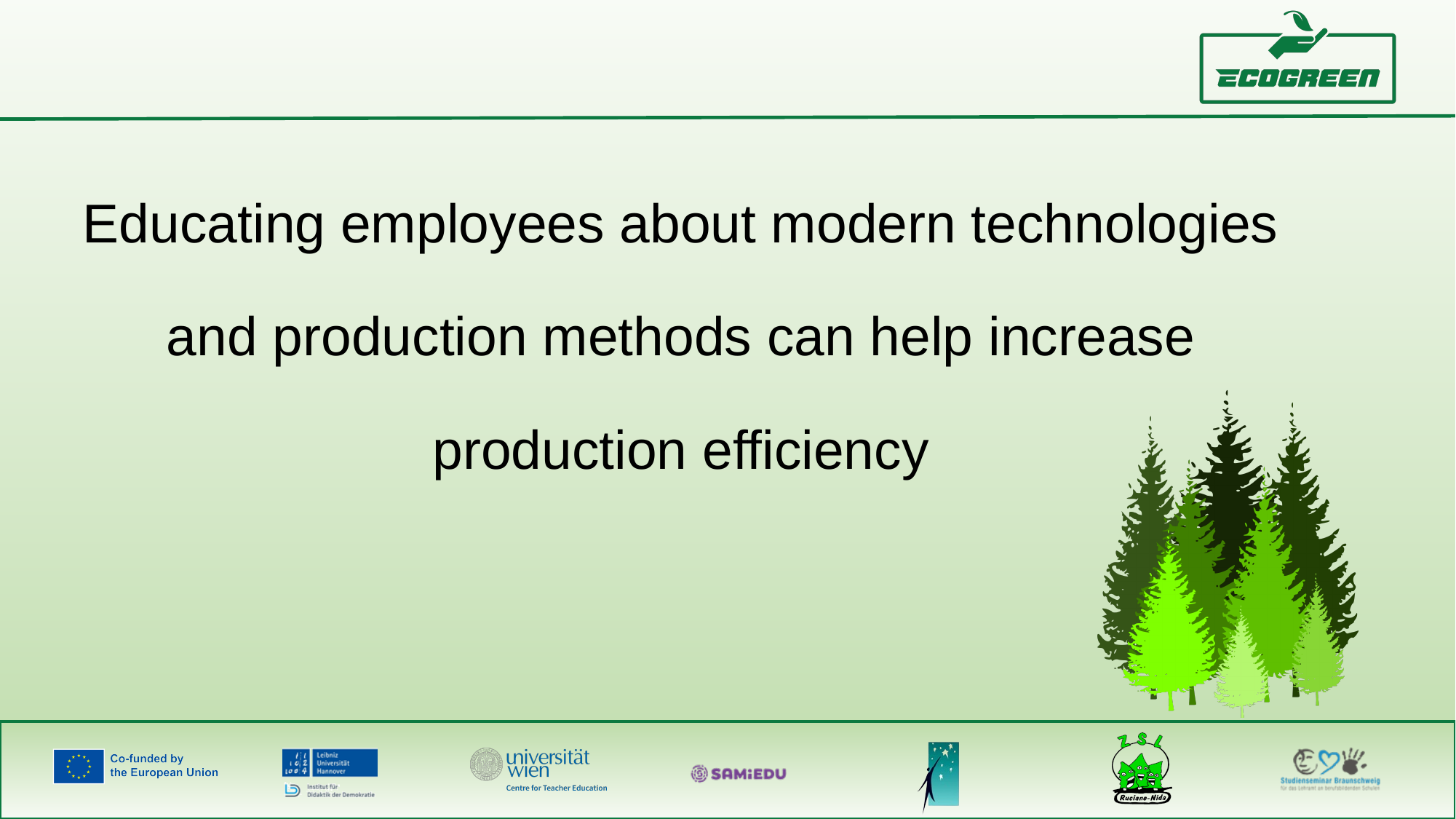

Educating employees about modern technologies and production methods can help increase production efficiency